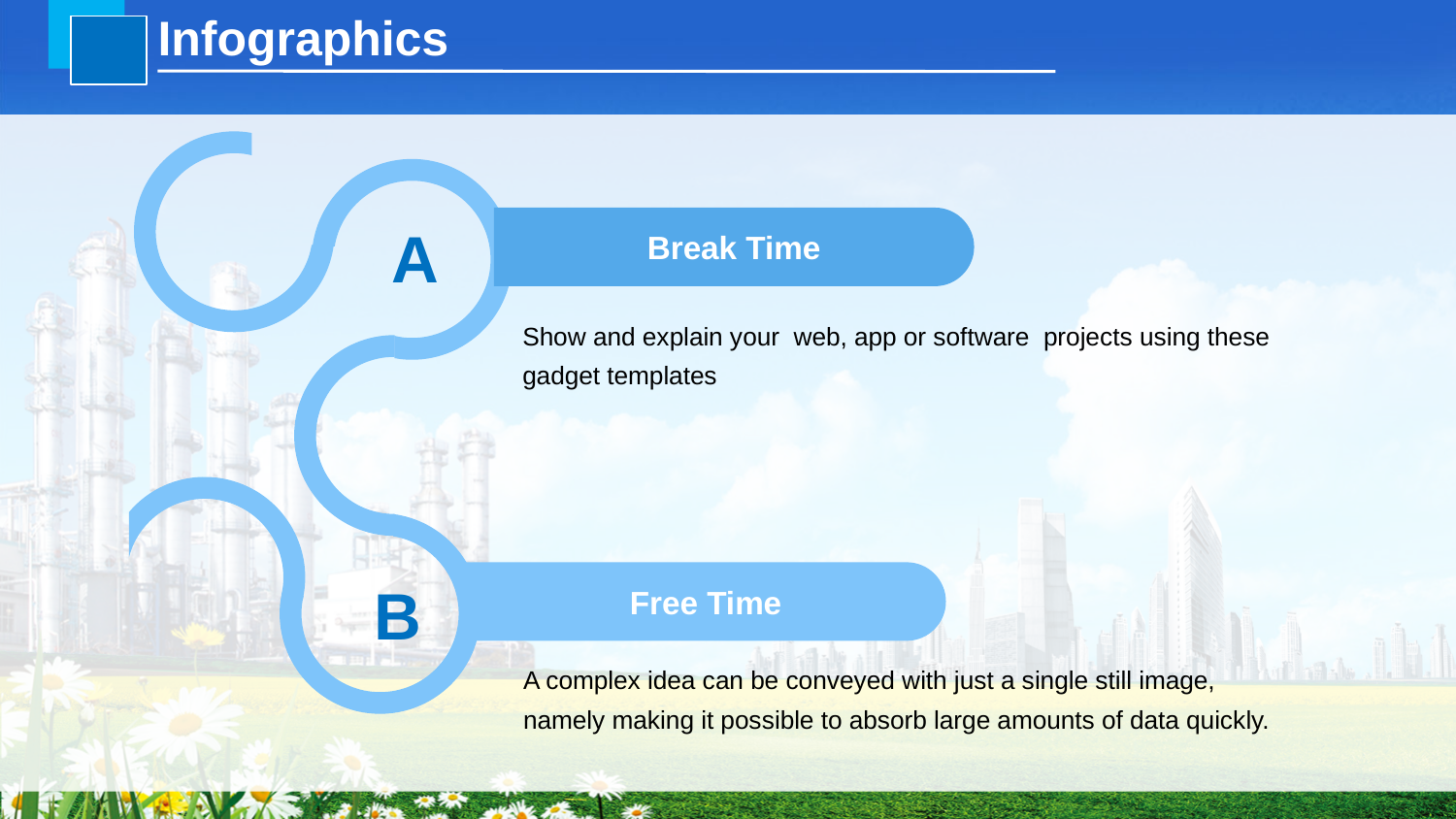

Infographics

Break Time
A
Show and explain your  web, app or software  projects using these  gadget templates

Free Time
B
A complex idea can be conveyed with just a single still image, namely making it possible to absorb large amounts of data quickly.